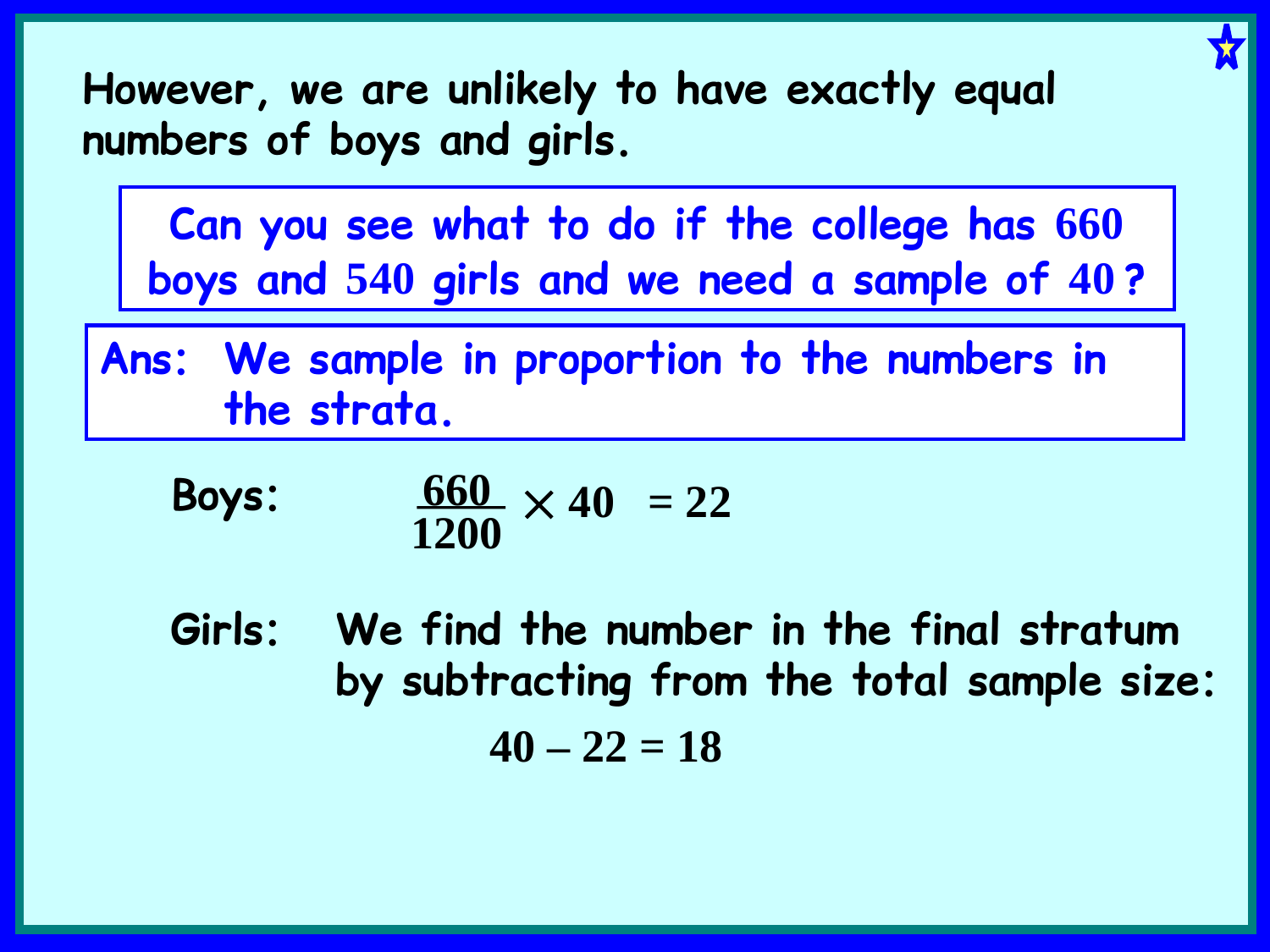

However, we are unlikely to have exactly equal numbers of boys and girls.
Can you see what to do if the college has 660 boys and 540 girls and we need a sample of 40 ?
Ans:	We sample in proportion to the numbers in the strata.
660

Boys:
40
×
= 22
1200
Girls:
We find the number in the final stratum by subtracting from the total sample size:
40 – 22 = 18